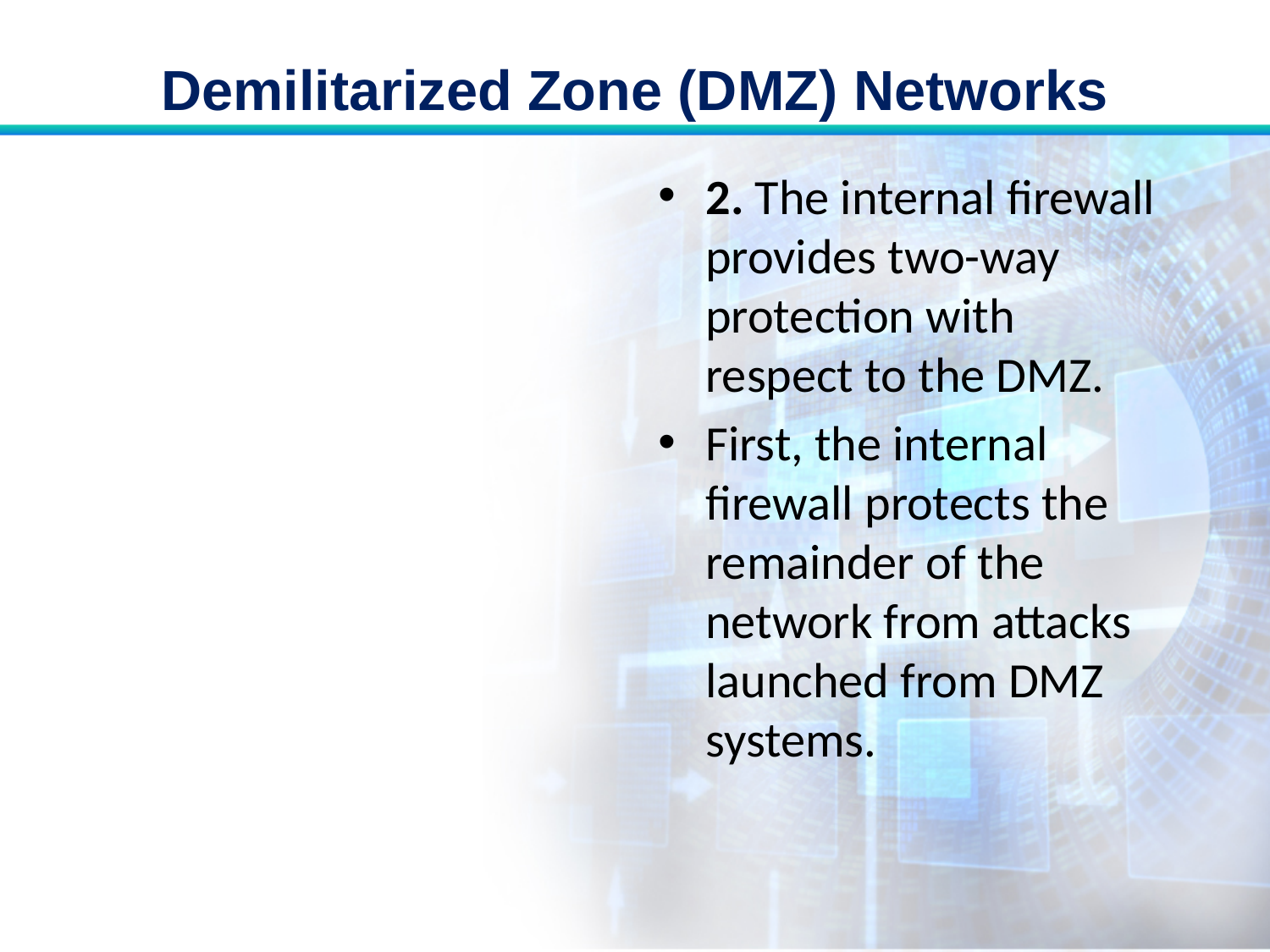

# Demilitarized Zone (DMZ) Networks
2. The internal firewall provides two-way protection with respect to the DMZ.
First, the internal firewall protects the remainder of the network from attacks launched from DMZ systems.